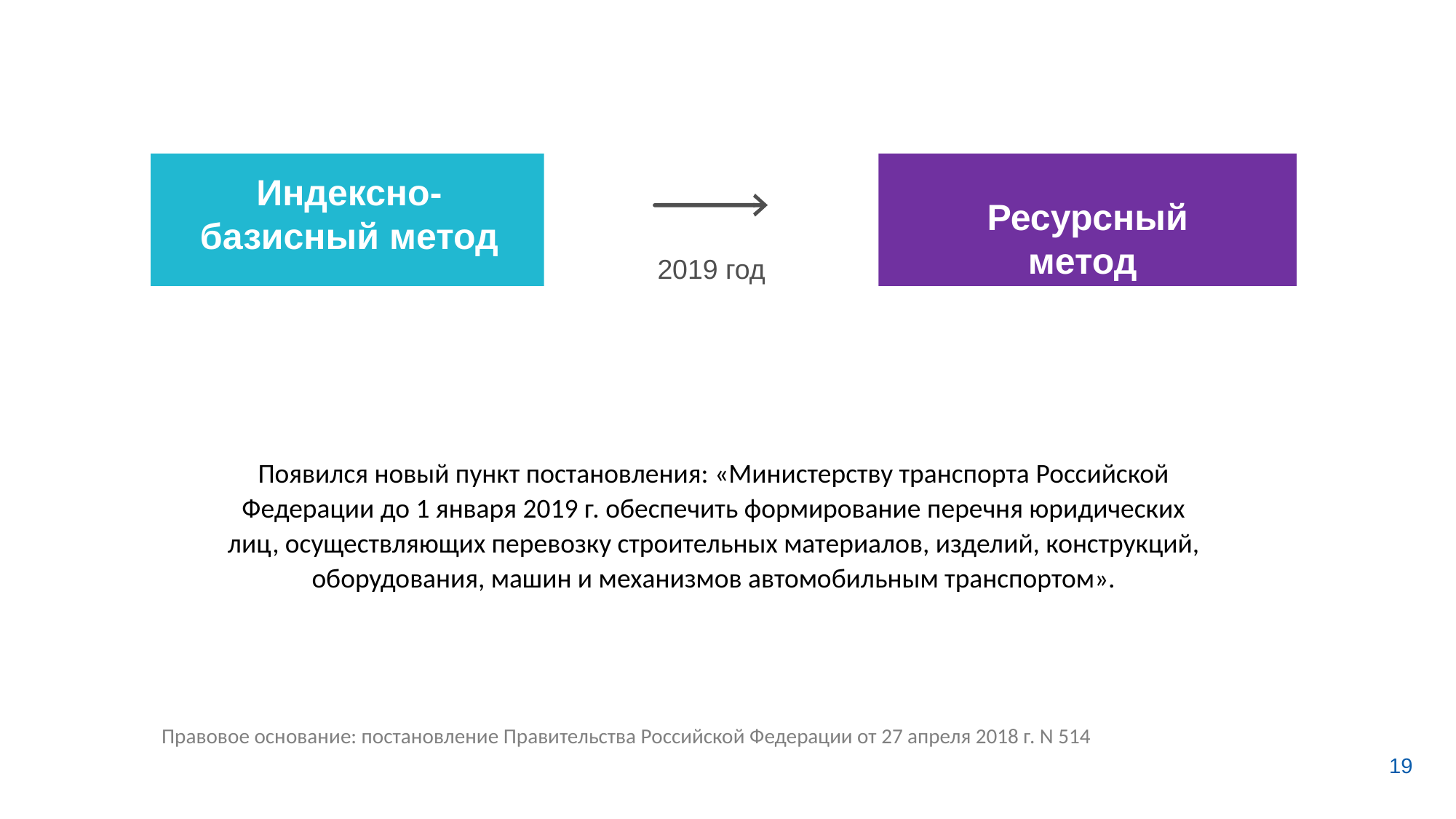

Индексно-базисный метод
Ресурсный метод
2019 год
Появился новый пункт постановления: «Министерству транспорта Российской Федерации до 1 января 2019 г. обеспечить формирование перечня юридических лиц, осуществляющих перевозку строительных материалов, изделий, конструкций, оборудования, машин и механизмов автомобильным транспортом».
Правовое основание: постановление Правительства Российской Федерации от 27 апреля 2018 г. N 514
19